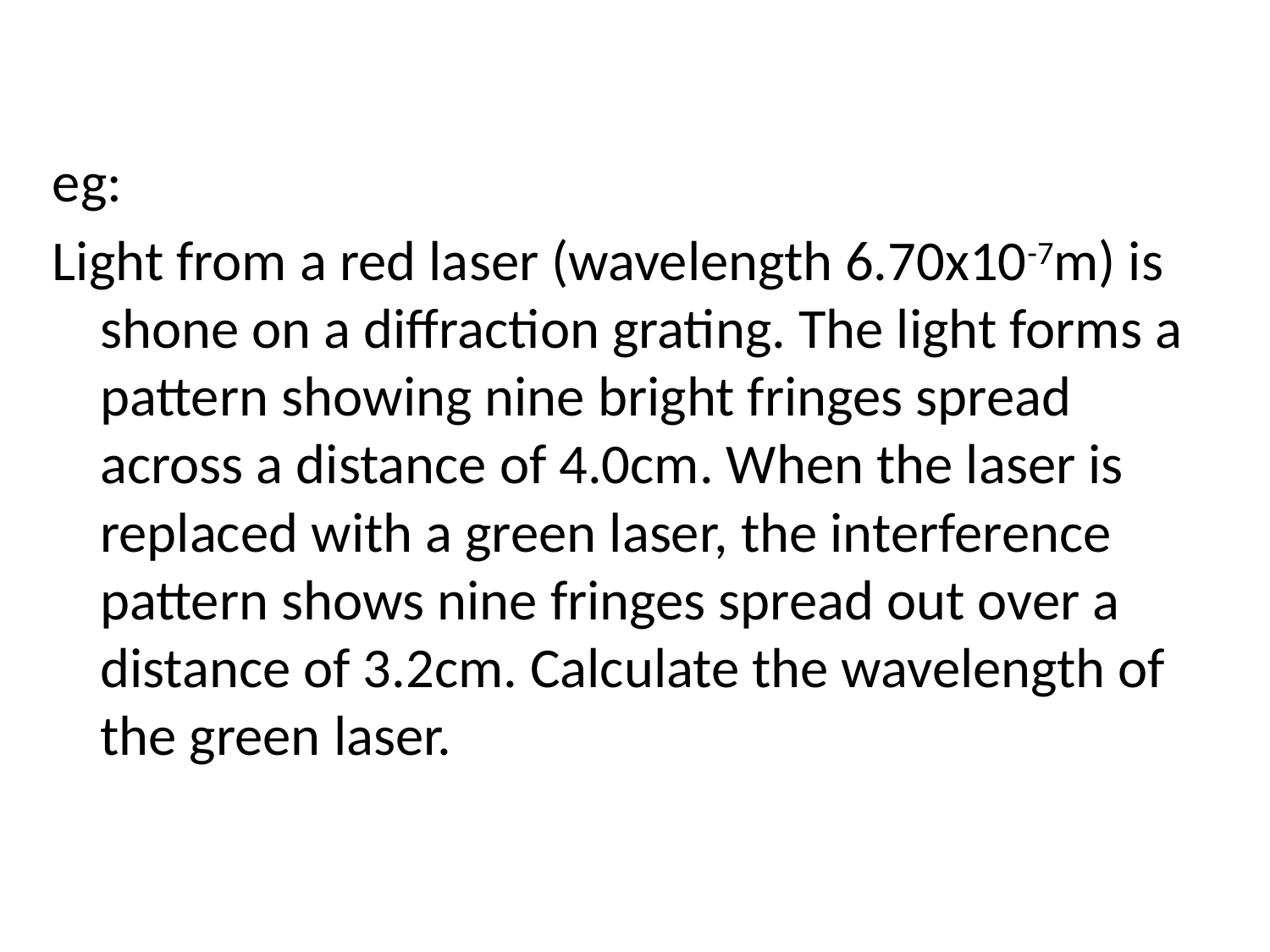

eg:
Light from a red laser (wavelength 6.70x10-7m) is shone on a diffraction grating. The light forms a pattern showing nine bright fringes spread across a distance of 4.0cm. When the laser is replaced with a green laser, the interference pattern shows nine fringes spread out over a distance of 3.2cm. Calculate the wavelength of the green laser.